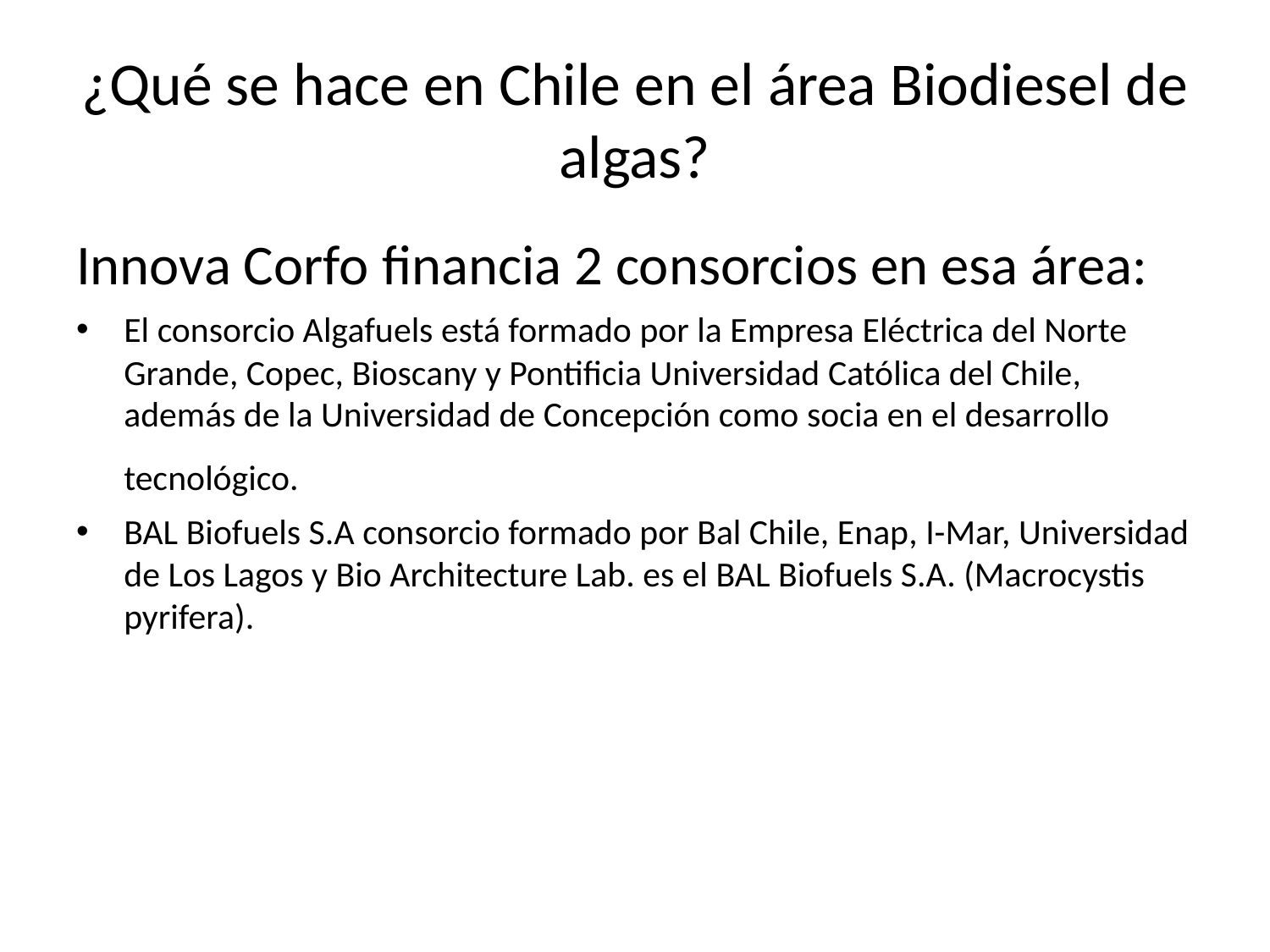

# ¿Qué se hace en Chile en el área Biodiesel de algas?
Innova Corfo financia 2 consorcios en esa área:
El consorcio Algafuels está formado por la Empresa Eléctrica del Norte Grande, Copec, Bioscany y Pontificia Universidad Católica del Chile, además de la Universidad de Concepción como socia en el desarrollo tecnológico.
BAL Biofuels S.A consorcio formado por Bal Chile, Enap, I-Mar, Universidad de Los Lagos y Bio Architecture Lab. es el BAL Biofuels S.A. (Macrocystis pyrifera).